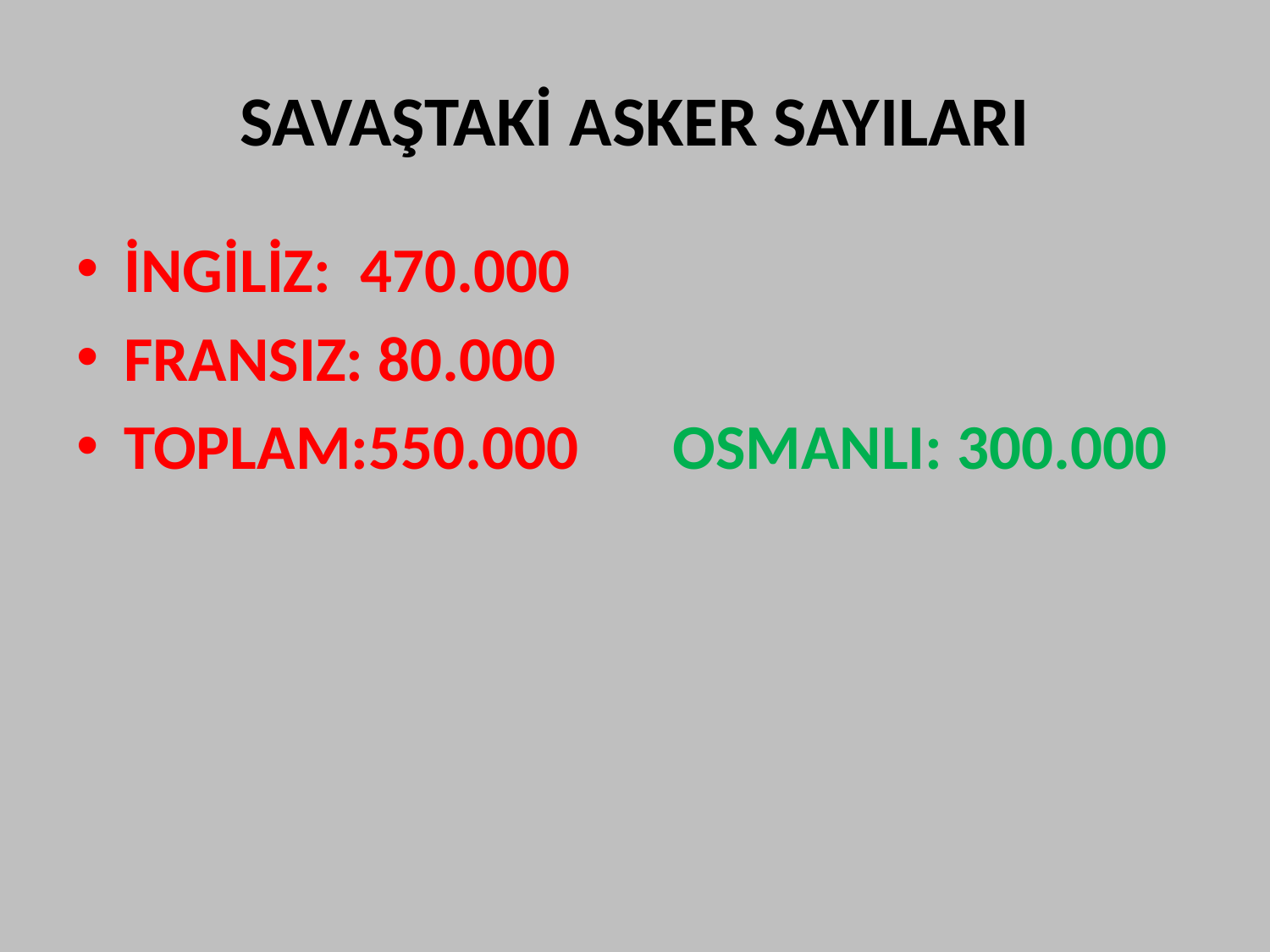

# SAVAŞTAKİ ASKER SAYILARI
İNGİLİZ:  470.000
FRANSIZ: 80.000
TOPLAM:550.000

 OSMANLI: 300.000